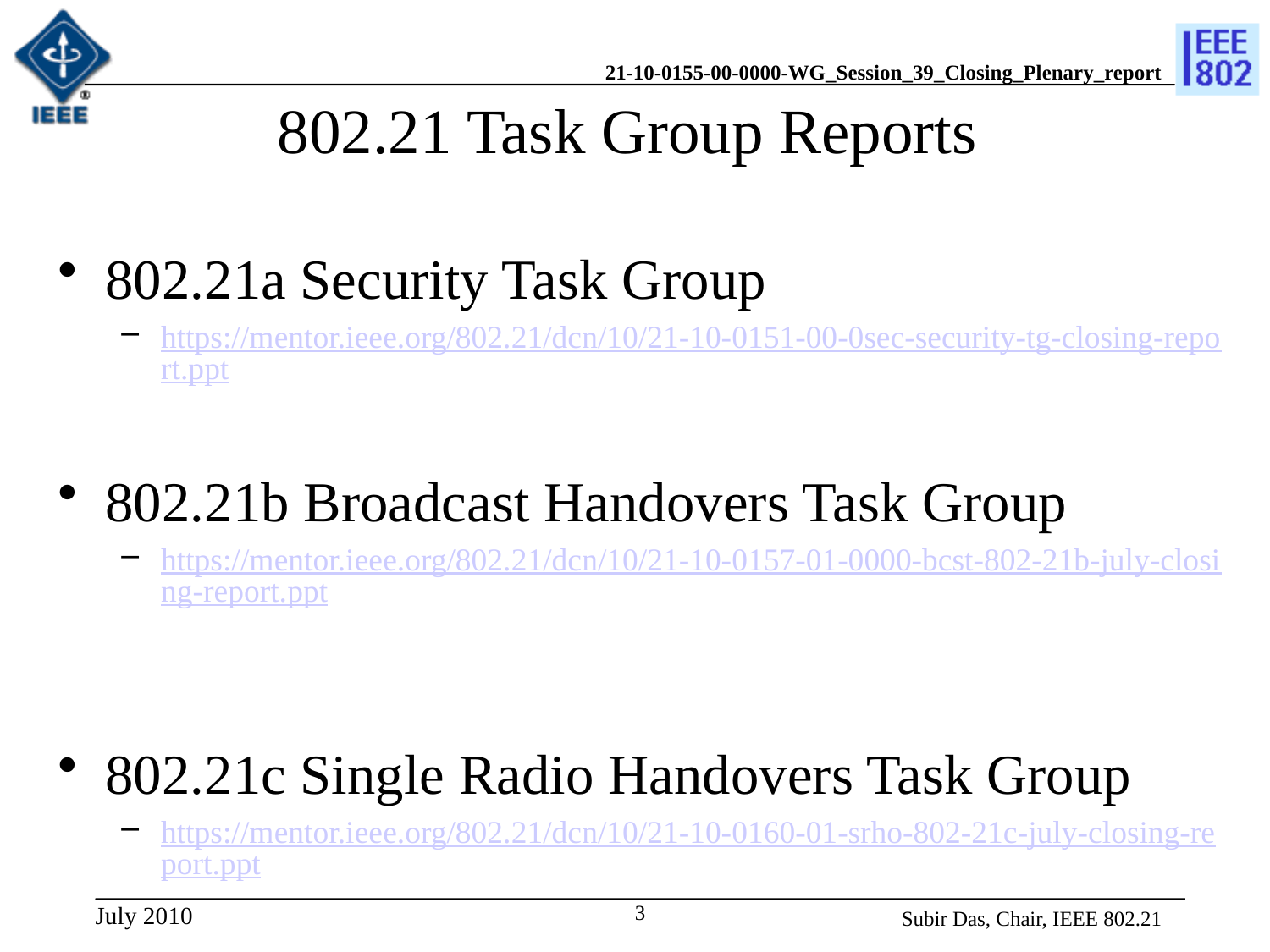

# 802.21 Task Group Reports
802.21a Security Task Group
https://mentor.ieee.org/802.21/dcn/10/21-10-0151-00-0sec-security-tg-closing-report.ppt

802.21b Broadcast Handovers Task Group
https://mentor.ieee.org/802.21/dcn/10/21-10-0157-01-0000-bcst-802-21b-july-closing-report.ppt

802.21c Single Radio Handovers Task Group
https://mentor.ieee.org/802.21/dcn/10/21-10-0160-01-srho-802-21c-july-closing-report.ppt

Subir Das, Chair, IEEE 802.21
3